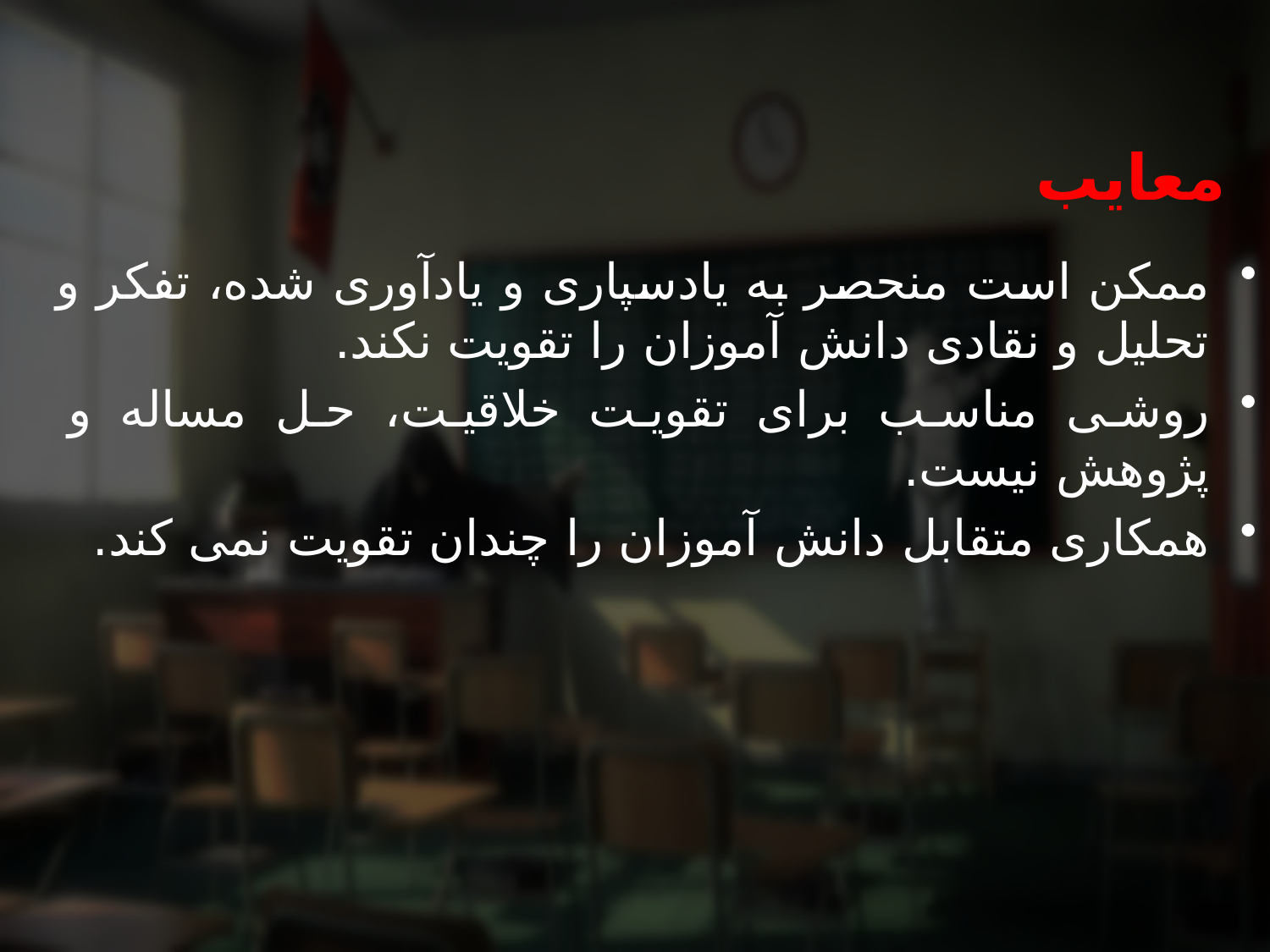

معایب
ممکن است منحصر به یادسپاری و یادآوری شده، تفکر و تحلیل و نقادی دانش آموزان را تقویت نکند.
روشی مناسب برای تقویت خلاقیت، حل مساله و پژوهش نیست.
همکاری متقابل دانش آموزان را چندان تقویت نمی کند.